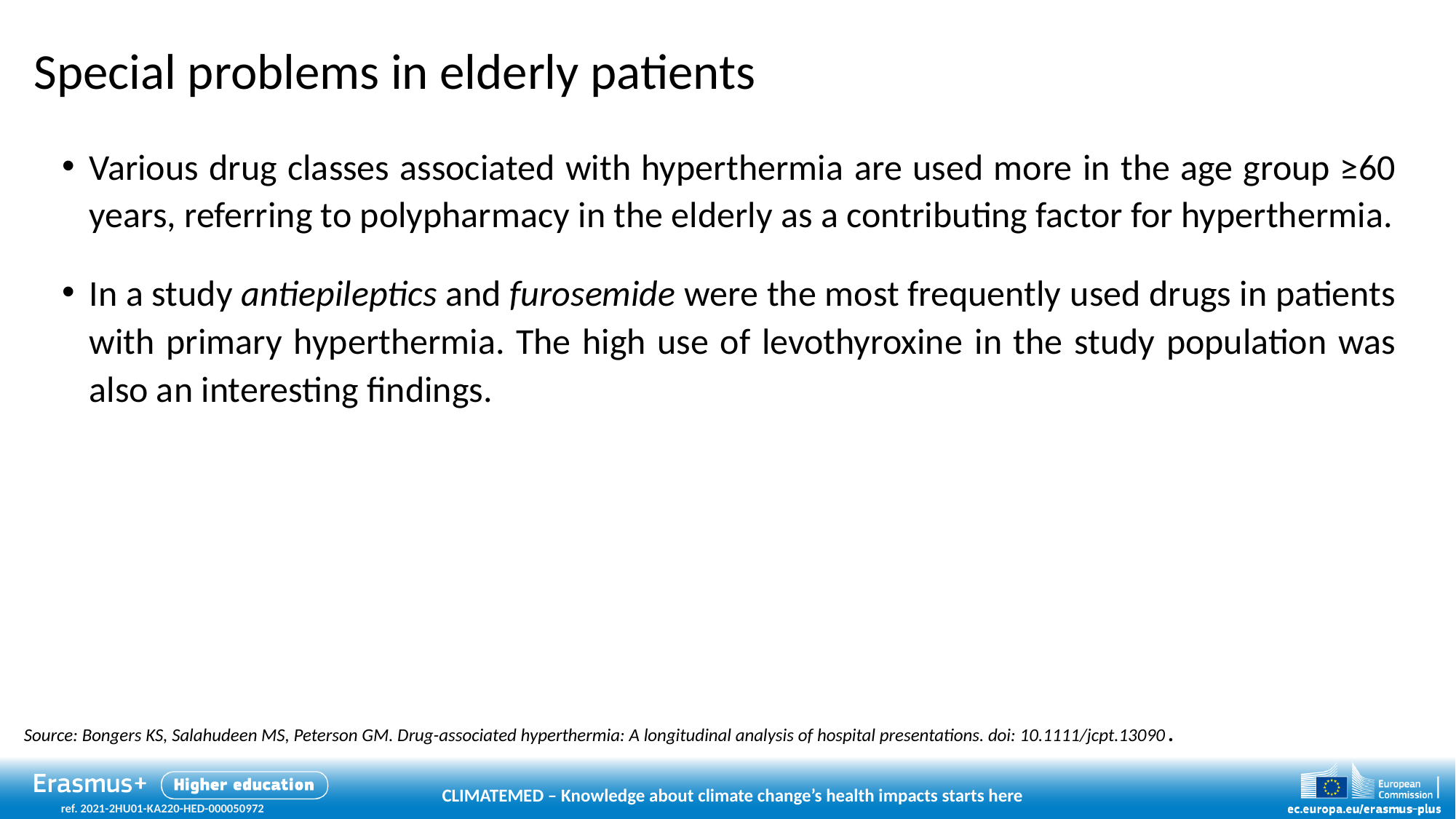

# Special problems in elderly patients
Various drug classes associated with hyperthermia are used more in the age group ≥60 years, referring to polypharmacy in the elderly as a contributing factor for hyperthermia.
In a study antiepileptics and furosemide were the most frequently used drugs in patients with primary hyperthermia. The high use of levothyroxine in the study population was also an interesting findings.
Source: Bongers KS, Salahudeen MS, Peterson GM. Drug-associated hyperthermia: A longitudinal analysis of hospital presentations. doi: 10.1111/jcpt.13090.